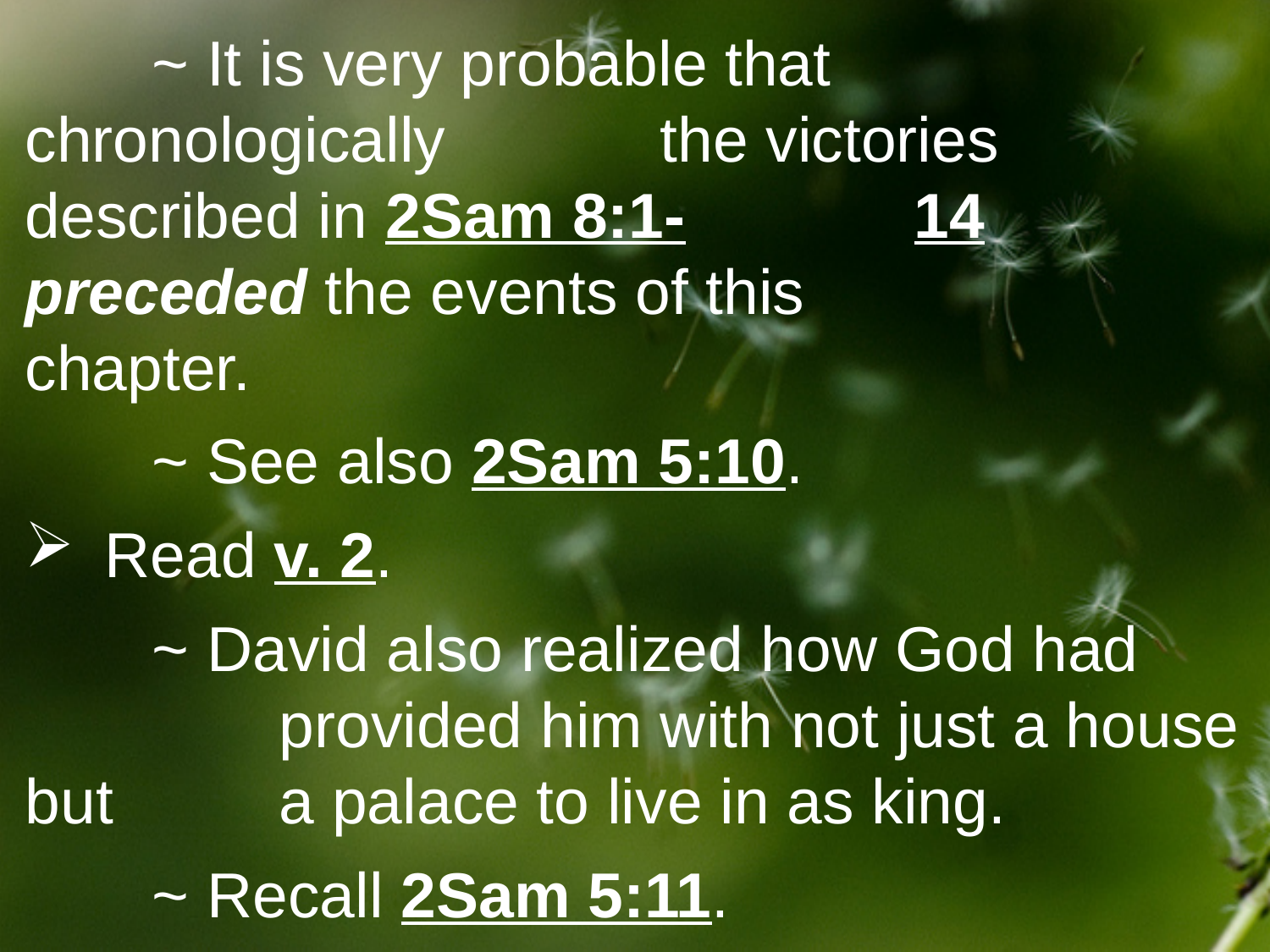

~ It is very probable that chronologically 		the victories described in 2Sam 8:1-		14 preceded the events of this 			chapter.
	~ See also 2Sam 5:10.
Read v. 2.
	~ David also realized how God had 			provided him with not just a house but 		a palace to live in as king.
	~ Recall 2Sam 5:11.